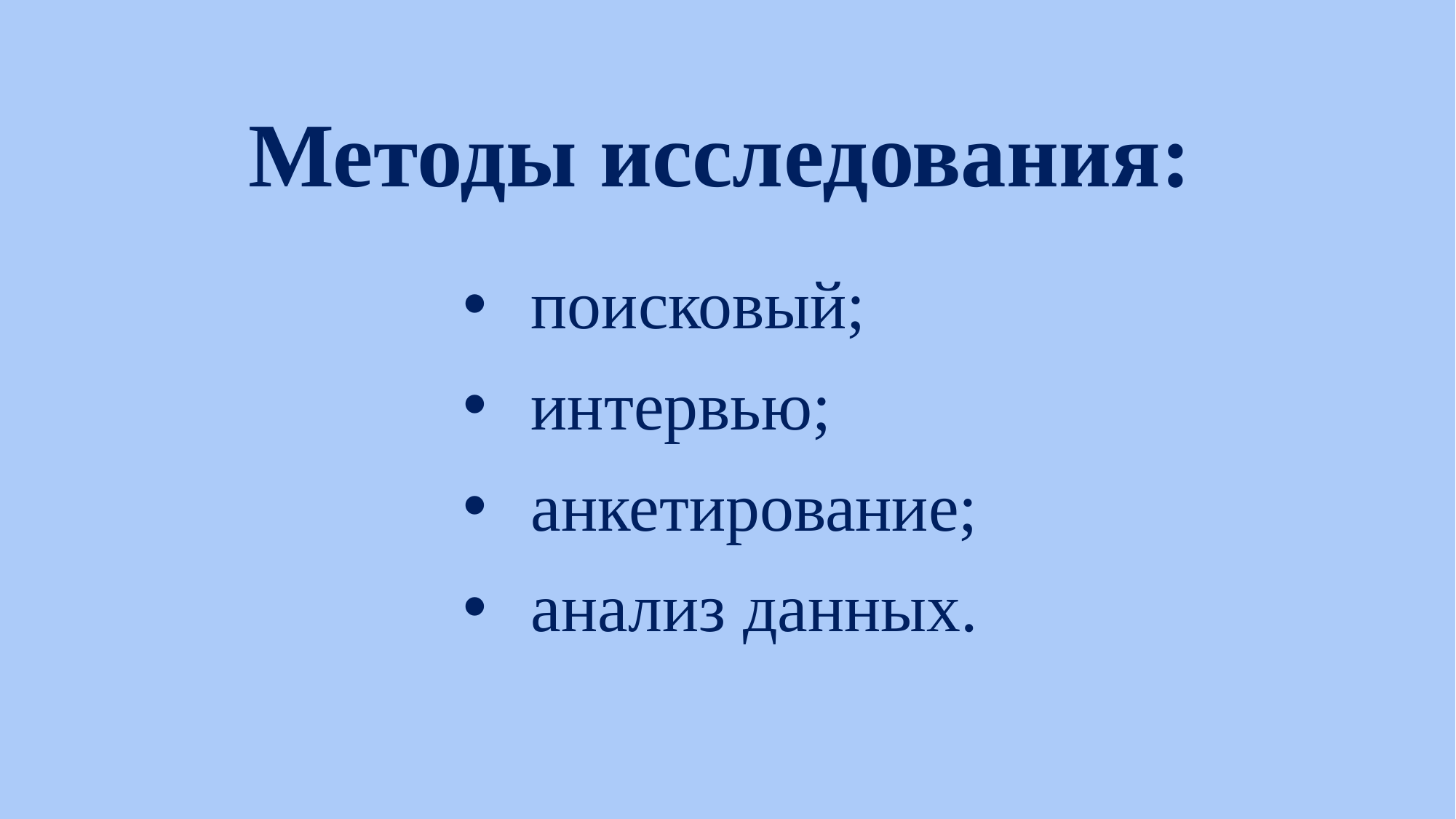

# Методы исследования:
поисковый;
интервью;
анкетирование;
анализ данных.